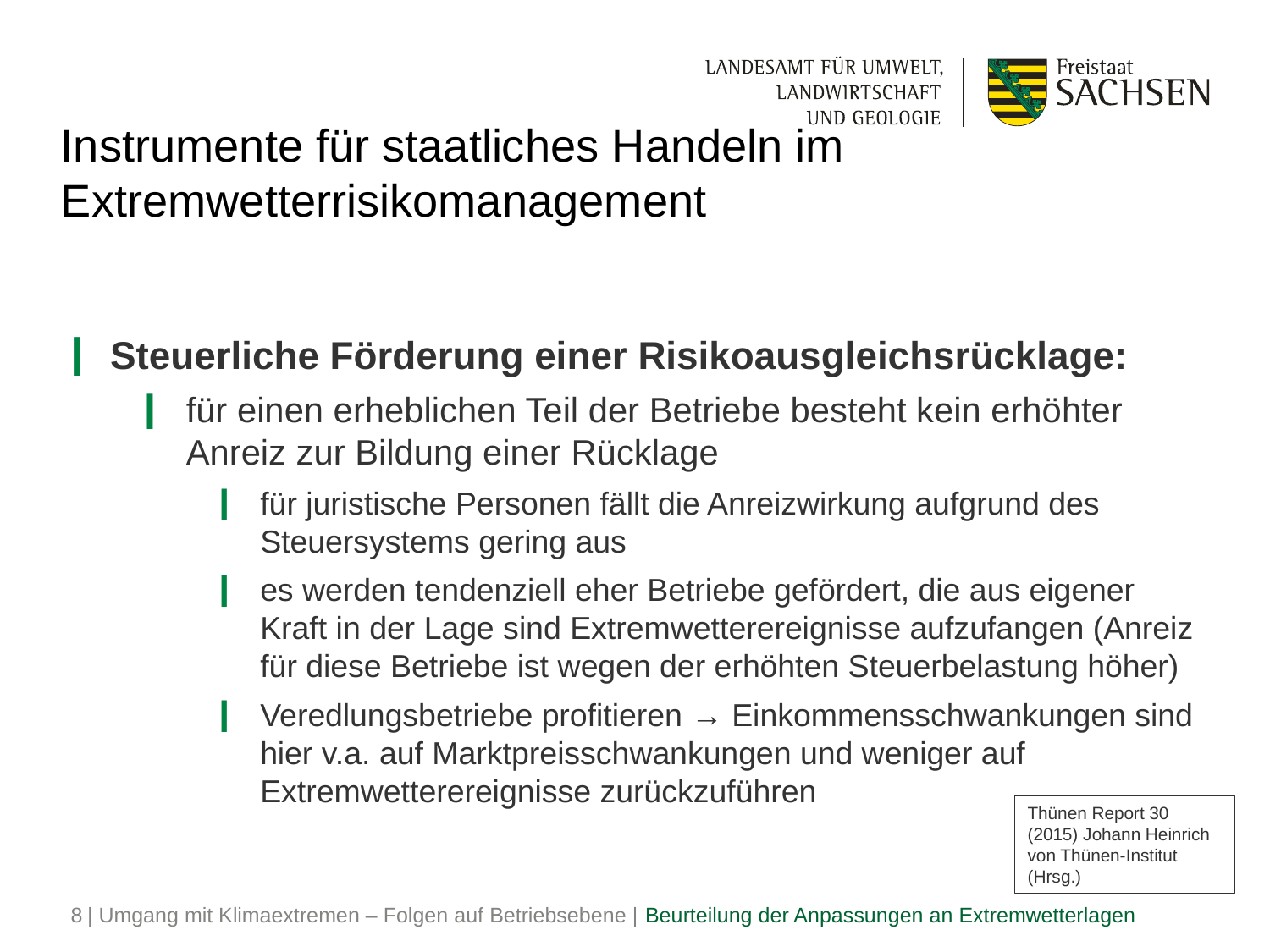

# Instrumente für staatliches Handeln im Extremwetterrisikomanagement
Steuerliche Förderung einer Risikoausgleichsrücklage:
für einen erheblichen Teil der Betriebe besteht kein erhöhter Anreiz zur Bildung einer Rücklage
für juristische Personen fällt die Anreizwirkung aufgrund des Steuersystems gering aus
es werden tendenziell eher Betriebe gefördert, die aus eigener Kraft in der Lage sind Extremwetterereignisse aufzufangen (Anreiz für diese Betriebe ist wegen der erhöhten Steuerbelastung höher)
Veredlungsbetriebe profitieren → Einkommensschwankungen sind hier v.a. auf Marktpreisschwankungen und weniger auf Extremwetterereignisse zurückzuführen
Thünen Report 30 (2015) Johann Heinrich von Thünen-Institut (Hrsg.)